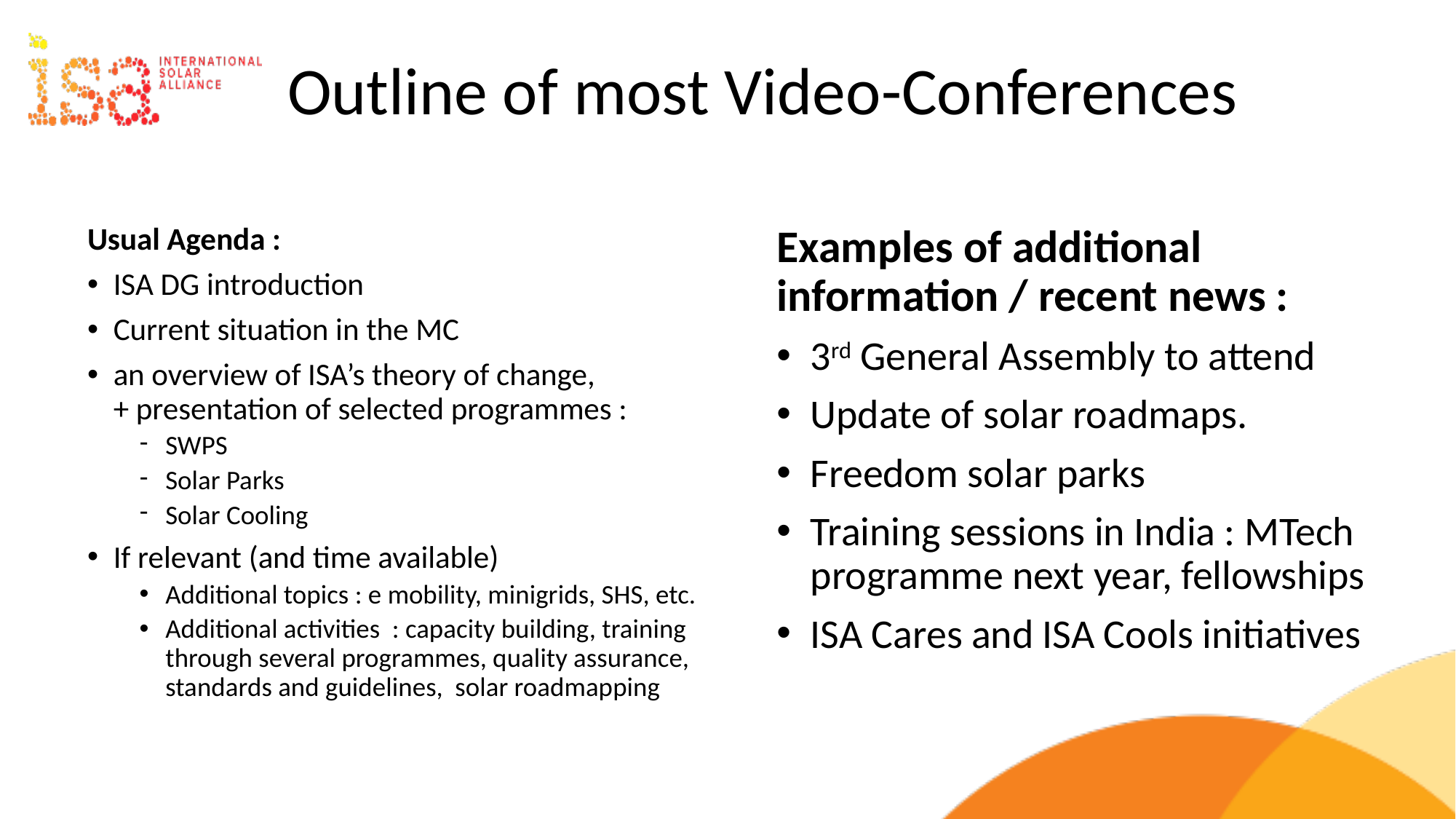

# Outline of most Video-Conferences
Usual Agenda :
ISA DG introduction
Current situation in the MC
an overview of ISA’s theory of change,
+ presentation of selected programmes :
SWPS
Solar Parks
Solar Cooling
If relevant (and time available)
Additional topics : e mobility, minigrids, SHS, etc.
Additional activities  : capacity building, training through several programmes, quality assurance, standards and guidelines,  solar roadmapping

Examples of additional information / recent news :
3rd General Assembly to attend
Update of solar roadmaps.
Freedom solar parks
Training sessions in India : MTech programme next year, fellowships
ISA Cares and ISA Cools initiatives